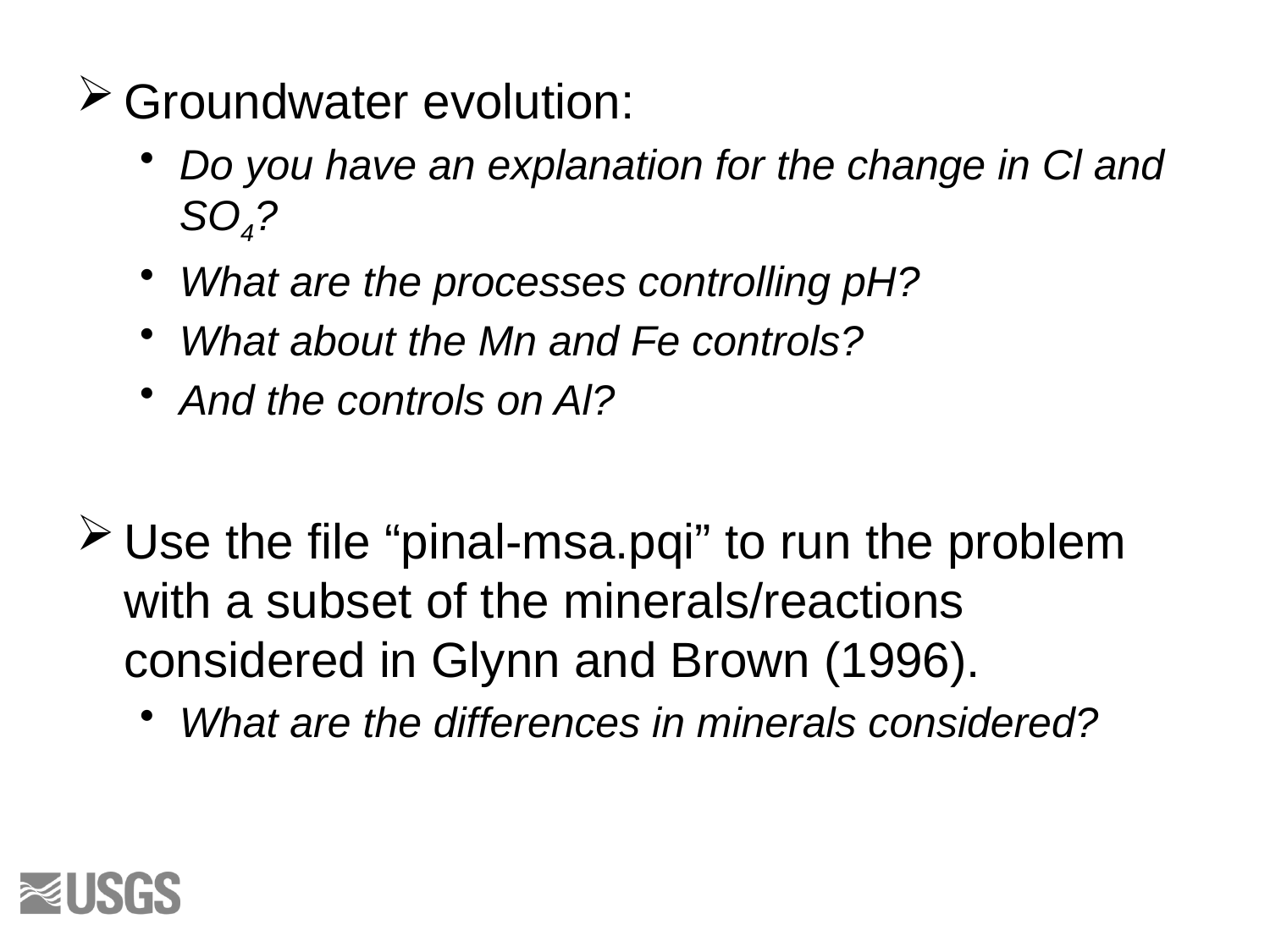

Groundwater evolution:
Do you have an explanation for the change in Cl and SO4?
What are the processes controlling pH?
What about the Mn and Fe controls?
And the controls on Al?

Use the file “pinal-msa.pqi” to run the problem with a subset of the minerals/reactions considered in Glynn and Brown (1996).
What are the differences in minerals considered?